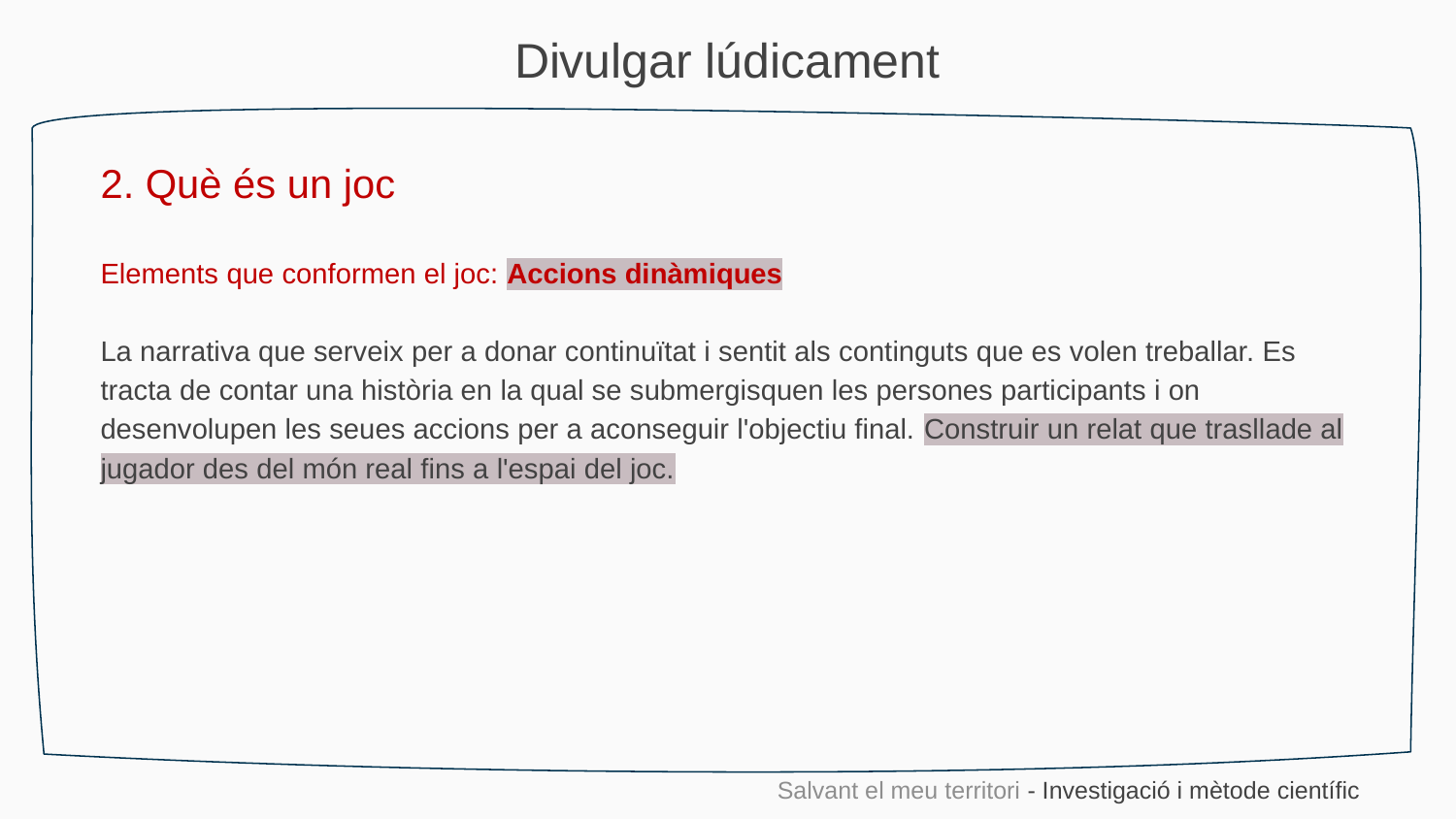

Divulgar lúdicament

2. Què és un joc
Elements que conformen el joc: Accions dinàmiques

La narrativa que serveix per a donar continuïtat i sentit als continguts que es volen treballar. Es tracta de contar una història en la qual se submergisquen les persones participants i on desenvolupen les seues accions per a aconseguir l'objectiu final. Construir un relat que trasllade al jugador des del món real fins a l'espai del joc.

Salvant el meu territori - Investigació i mètode científic